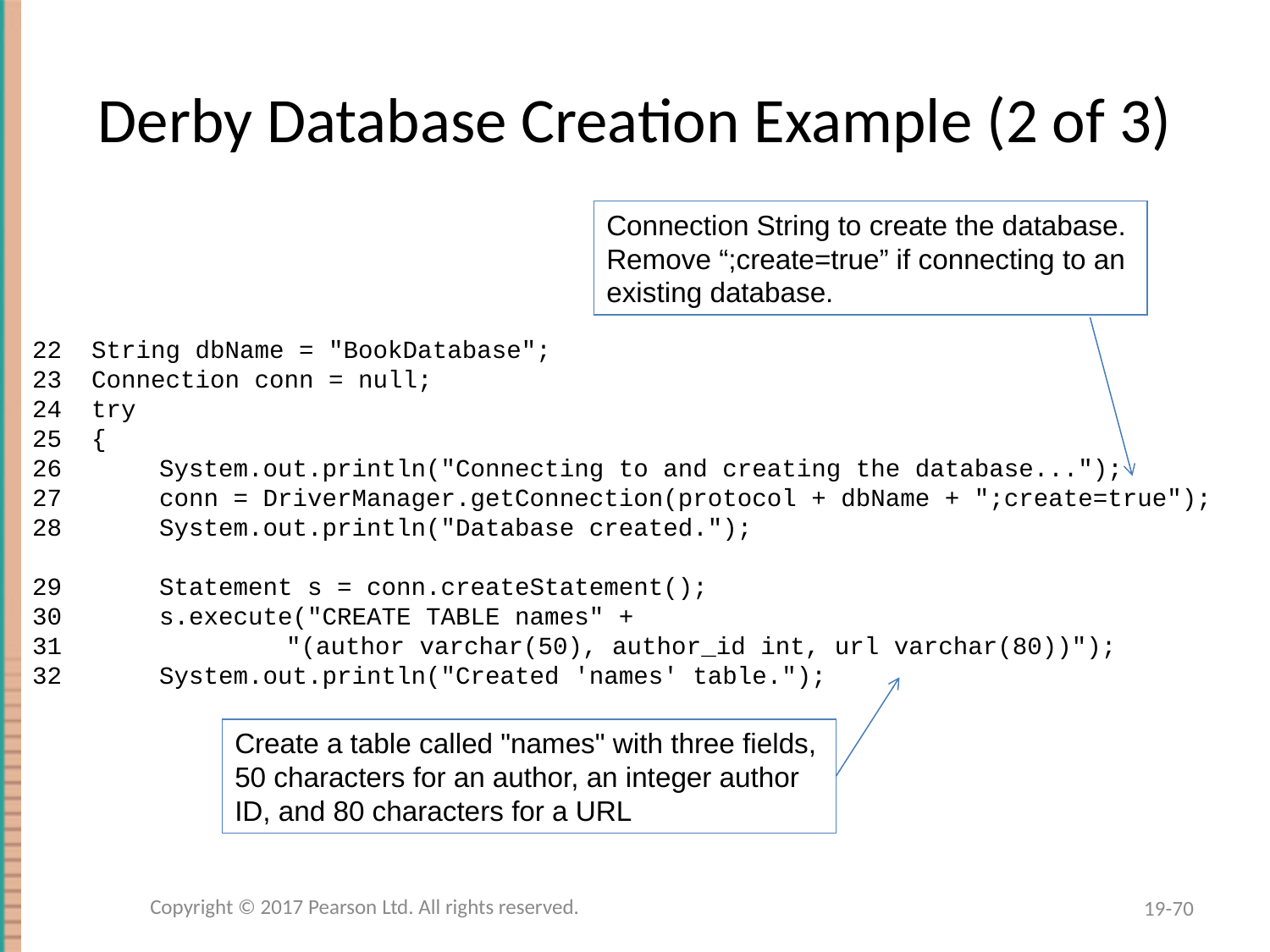

# Derby Database Creation Example (2 of 3)
Connection String to create the database.
Remove “;create=true” if connecting to an
existing database.
22  String dbName = "BookDatabase";
23  Connection conn = null;
24  try
25  {
26	System.out.println("Connecting to and creating the database...");
27	conn = DriverManager.getConnection(protocol + dbName + ";create=true");
28	System.out.println("Database created.");

29	Statement s = conn.createStatement();
30	s.execute("CREATE TABLE names" +
31		"(author varchar(50), author_id int, url varchar(80))");
32	System.out.println("Created 'names' table.");
Create a table called "names" with three fields, 50 characters for an author, an integer author ID, and 80 characters for a URL
Copyright © 2017 Pearson Ltd. All rights reserved.
19-70